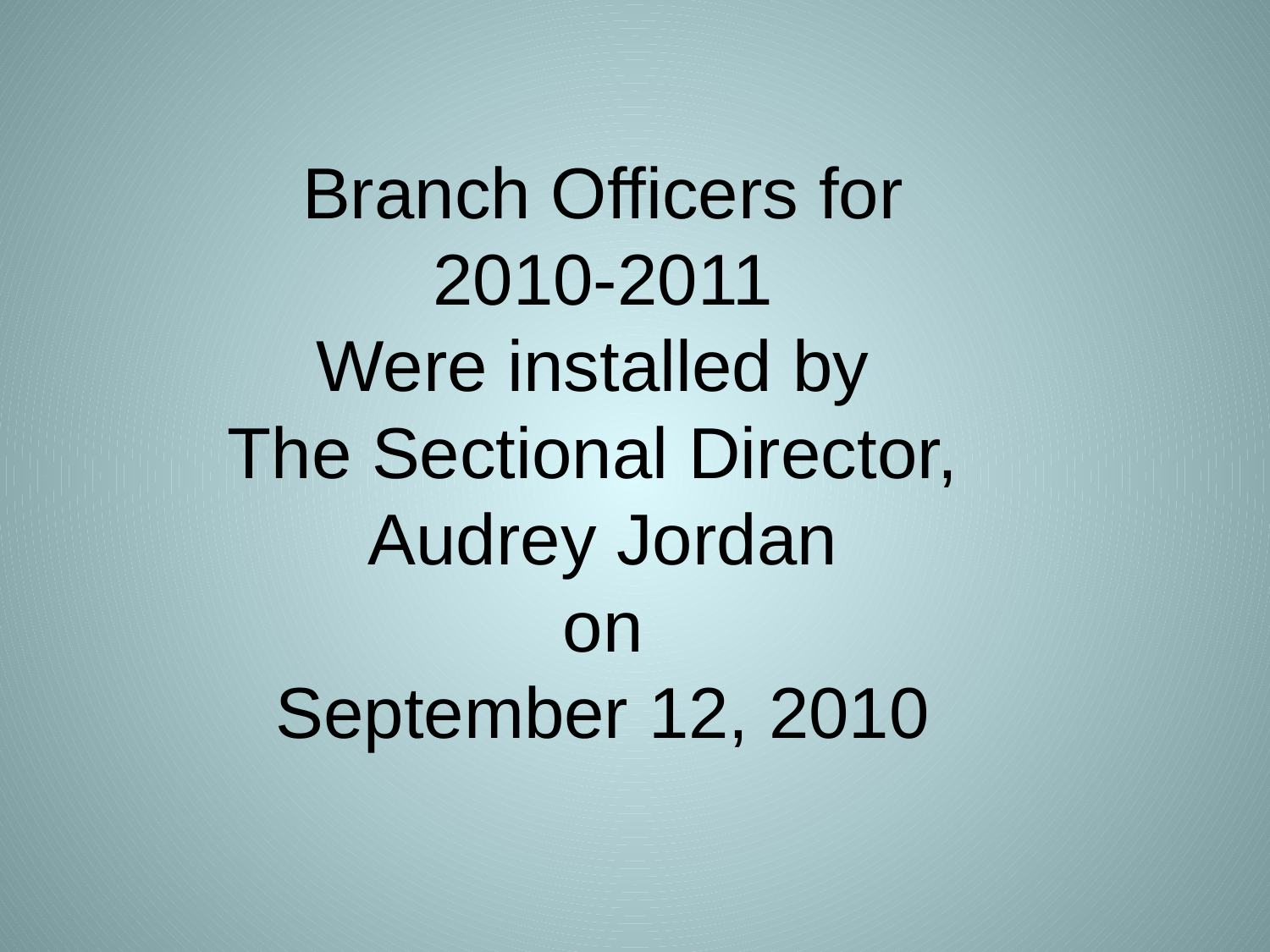

# Branch Officers for 2010-2011 Were installed by The Sectional Director, Audrey Jordan on September 12, 2010